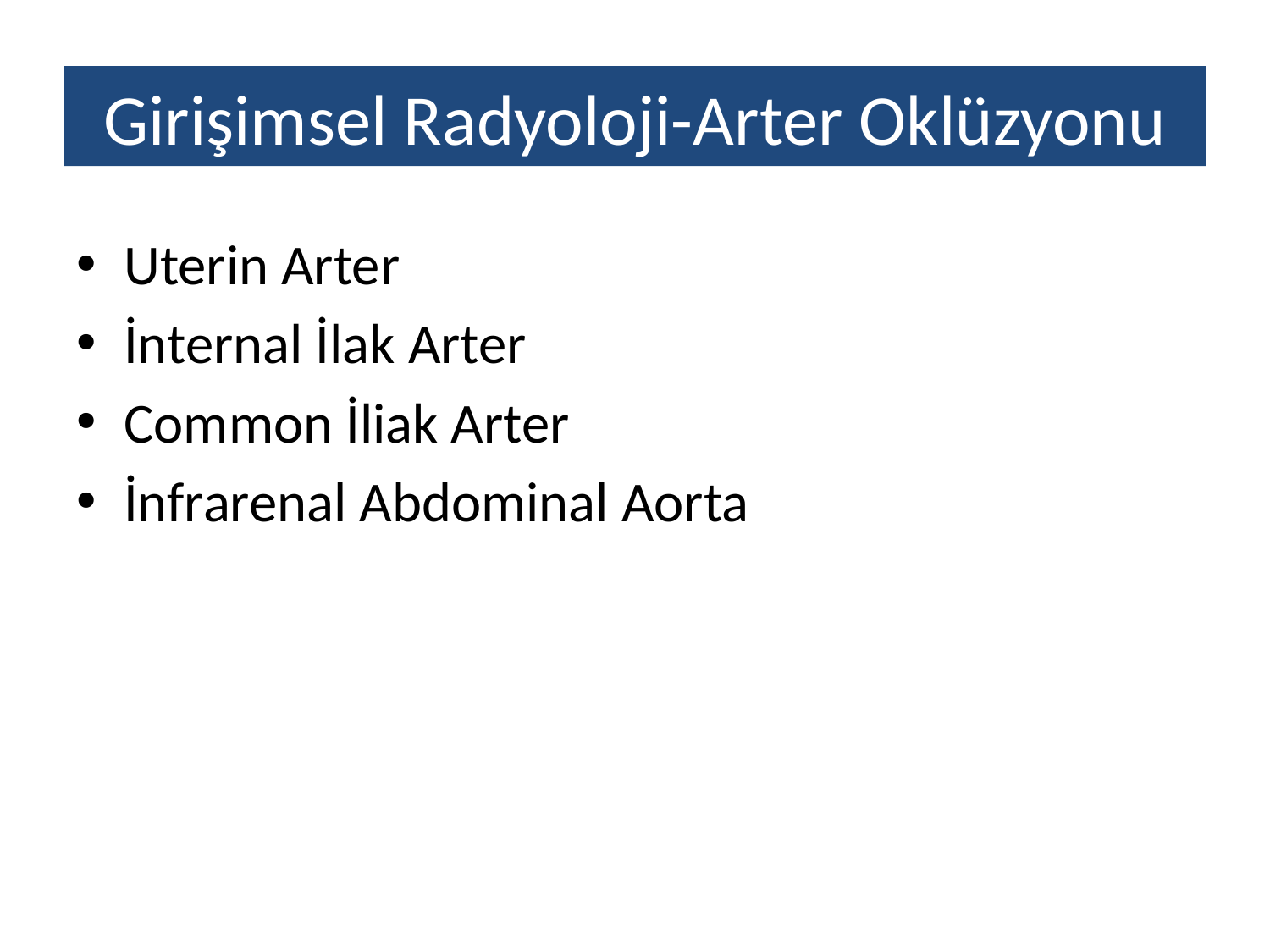

# Girişimsel Radyoloji-Arter Oklüzyonu
Uterin Arter
İnternal İlak Arter
Common İliak Arter
İnfrarenal Abdominal Aorta